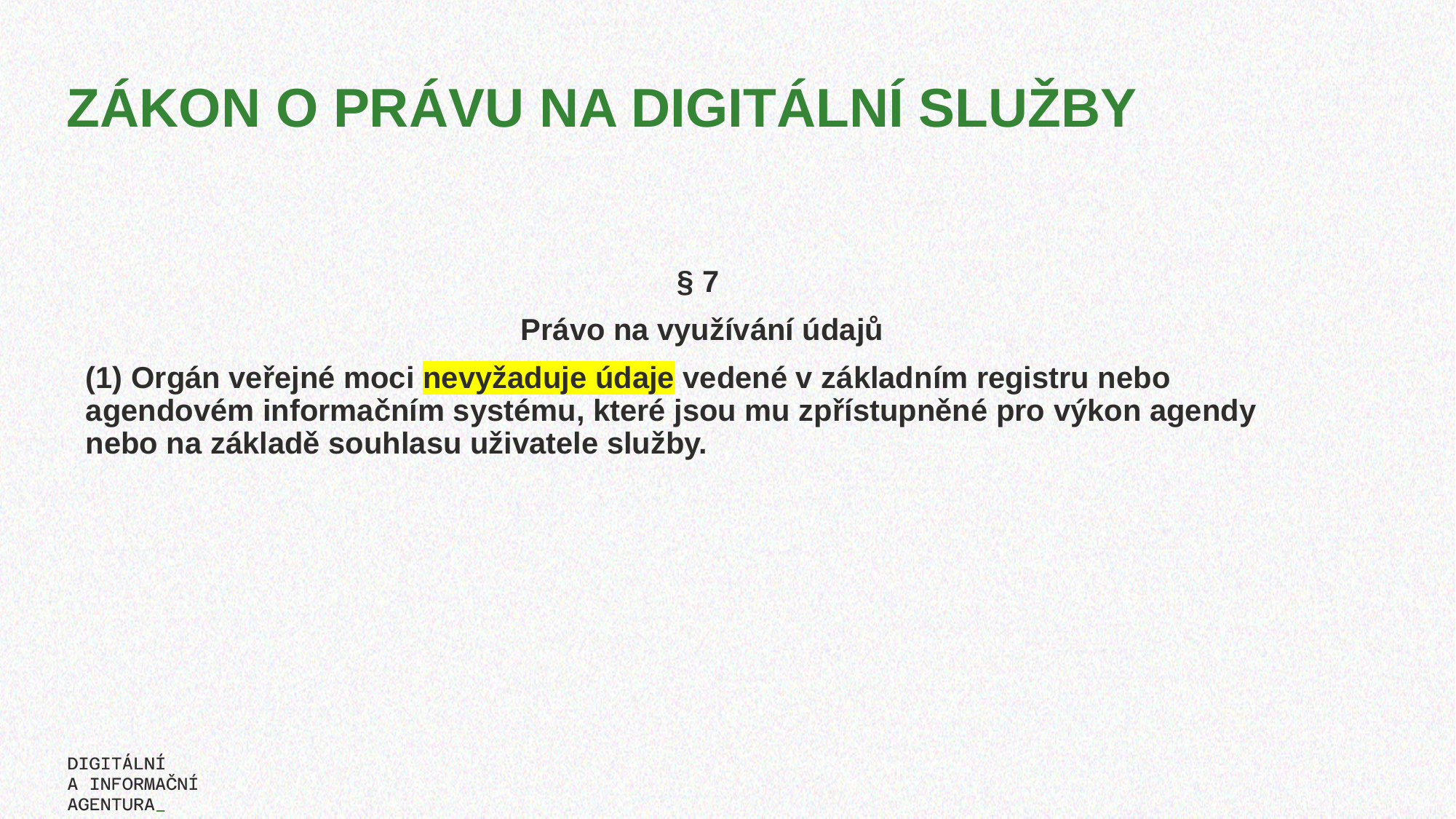

# Zákon o právu na digitální služby
§ 7
Právo na využívání údajů
(1) Orgán veřejné moci nevyžaduje údaje vedené v základním registru nebo agendovém informačním systému, které jsou mu zpřístupněné pro výkon agendy nebo na základě souhlasu uživatele služby.